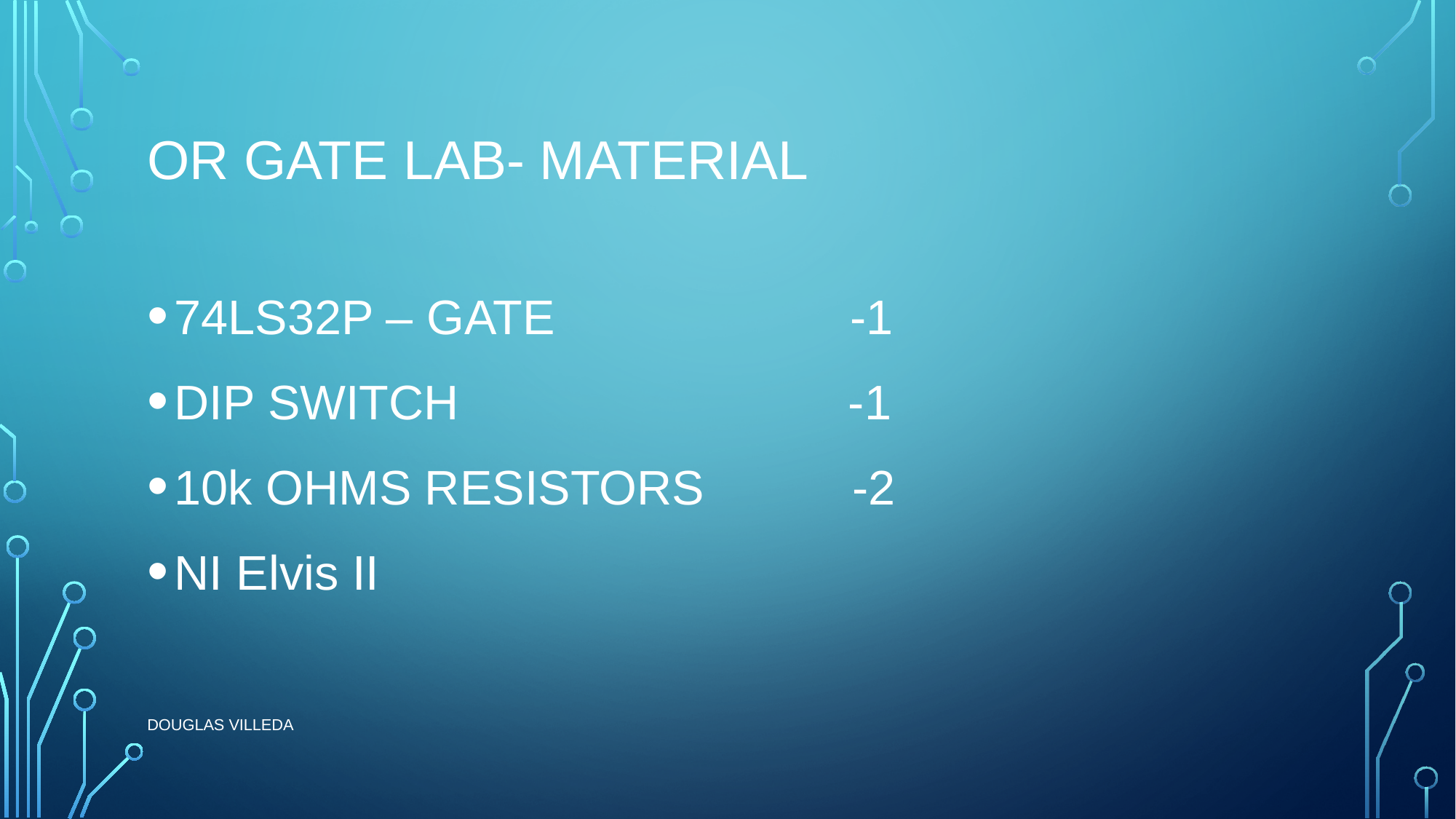

# OR Gate Lab- Material
74LS32P – GATE                      -1
DIP SWITCH                             -1
10k OHMS RESISTORS           -2
NI Elvis II
Douglas Villeda